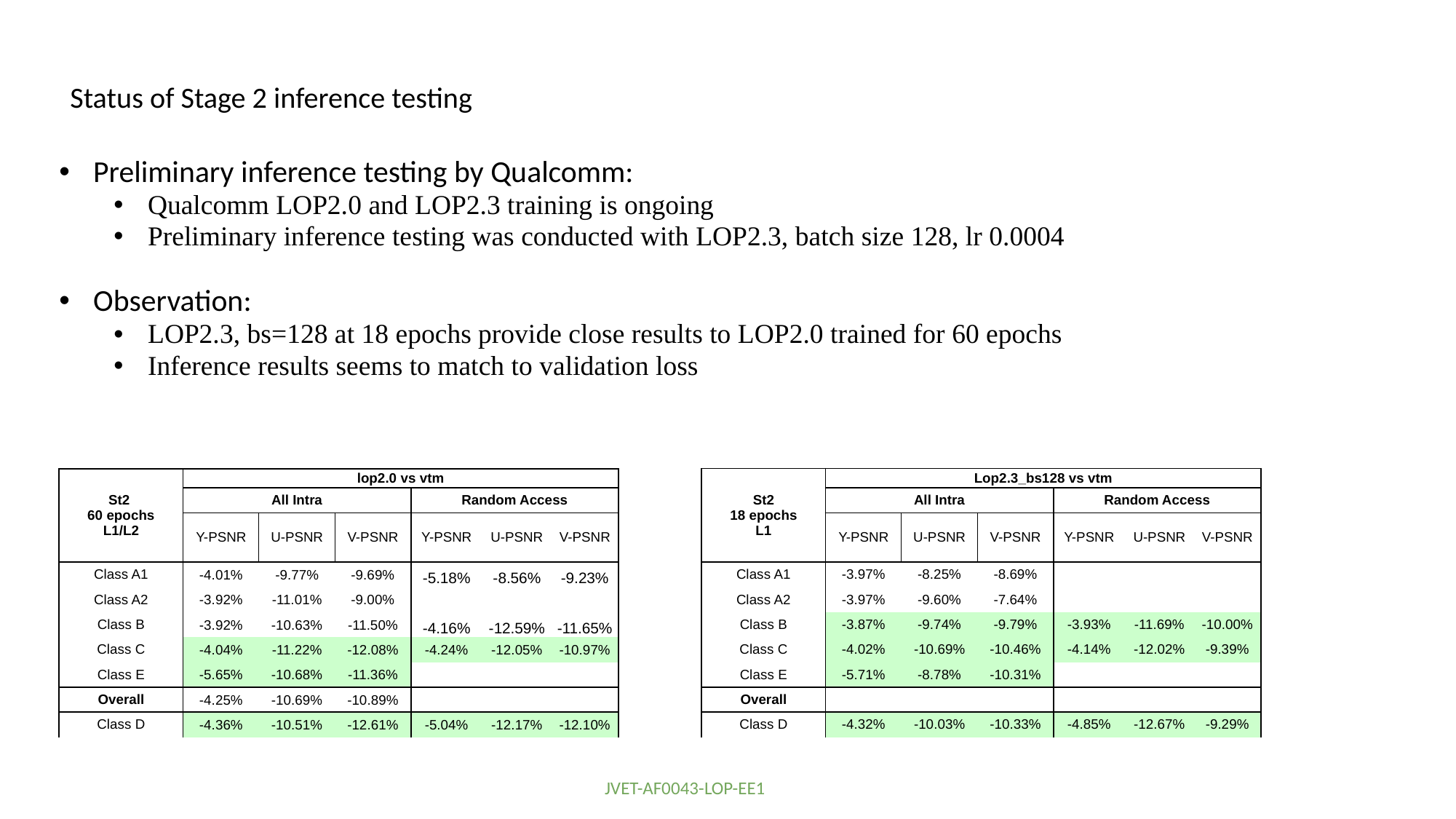

# Status of Stage 2 inference testing
Preliminary inference testing by Qualcomm:
Qualcomm LOP2.0 and LOP2.3 training is ongoing
Preliminary inference testing was conducted with LOP2.3, batch size 128, lr 0.0004

Observation:
LOP2.3, bs=128 at 18 epochs provide close results to LOP2.0 trained for 60 epochs
Inference results seems to match to validation loss

| St2  18 epochs L1 | Lop2.3\_bs128 vs vtm |  |  |  |  |  |
| --- | --- | --- | --- | --- | --- | --- |
|  | All Intra |  |  | Random Access |  |  |
|  | Y-PSNR | U-PSNR | V-PSNR | Y-PSNR | U-PSNR | V-PSNR |
| Class A1 | -3.97% | -8.25% | -8.69% |  |  |  |
| Class A2 | -3.97% | -9.60% | -7.64% |  |  |  |
| Class B | -3.87% | -9.74% | -9.79% | -3.93% | -11.69% | -10.00% |
| Class C | -4.02% | -10.69% | -10.46% | -4.14% | -12.02% | -9.39% |
| Class E | -5.71% | -8.78% | -10.31% |  |  |  |
| Overall |  |  |  |  |  |  |
| Class D | -4.32% | -10.03% | -10.33% | -4.85% | -12.67% | -9.29% |
| St2  60 epochs L1/L2 | lop2.0 vs vtm |  |  |  |  |  |
| --- | --- | --- | --- | --- | --- | --- |
|  | All Intra |  |  | Random Access |  |  |
|  | Y-PSNR | U-PSNR | V-PSNR | Y-PSNR | U-PSNR | V-PSNR |
| Class A1 | -4.01% | -9.77% | -9.69% | -5.18% | -8.56% | -9.23% |
| Class A2 | -3.92% | -11.01% | -9.00% |  |  |  |
| Class B | -3.92% | -10.63% | -11.50% | -4.16% | -12.59% | -11.65% |
| Class C | -4.04% | -11.22% | -12.08% | -4.24% | -12.05% | -10.97% |
| Class E | -5.65% | -10.68% | -11.36% |  |  |  |
| Overall | -4.25% | -10.69% | -10.89% |  |  |  |
| Class D | -4.36% | -10.51% | -12.61% | -5.04% | -12.17% | -12.10% |
JVET-AF0043-LOP-EE1